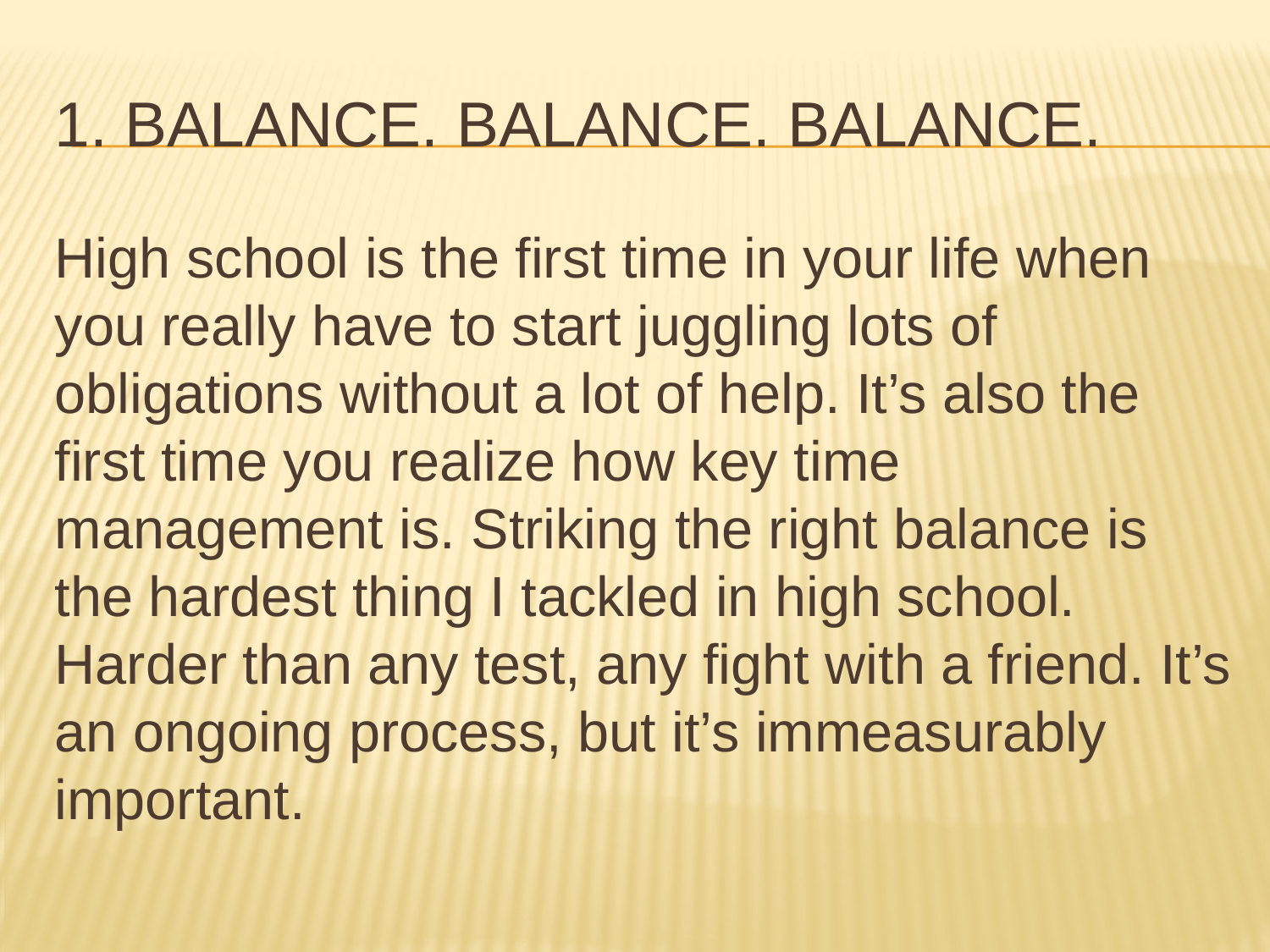

# 1. balance. Balance. Balance.
High school is the first time in your life when you really have to start juggling lots of obligations without a lot of help. It’s also the first time you realize how key time management is. Striking the right balance is the hardest thing I tackled in high school. Harder than any test, any fight with a friend. It’s an ongoing process, but it’s immeasurably important.